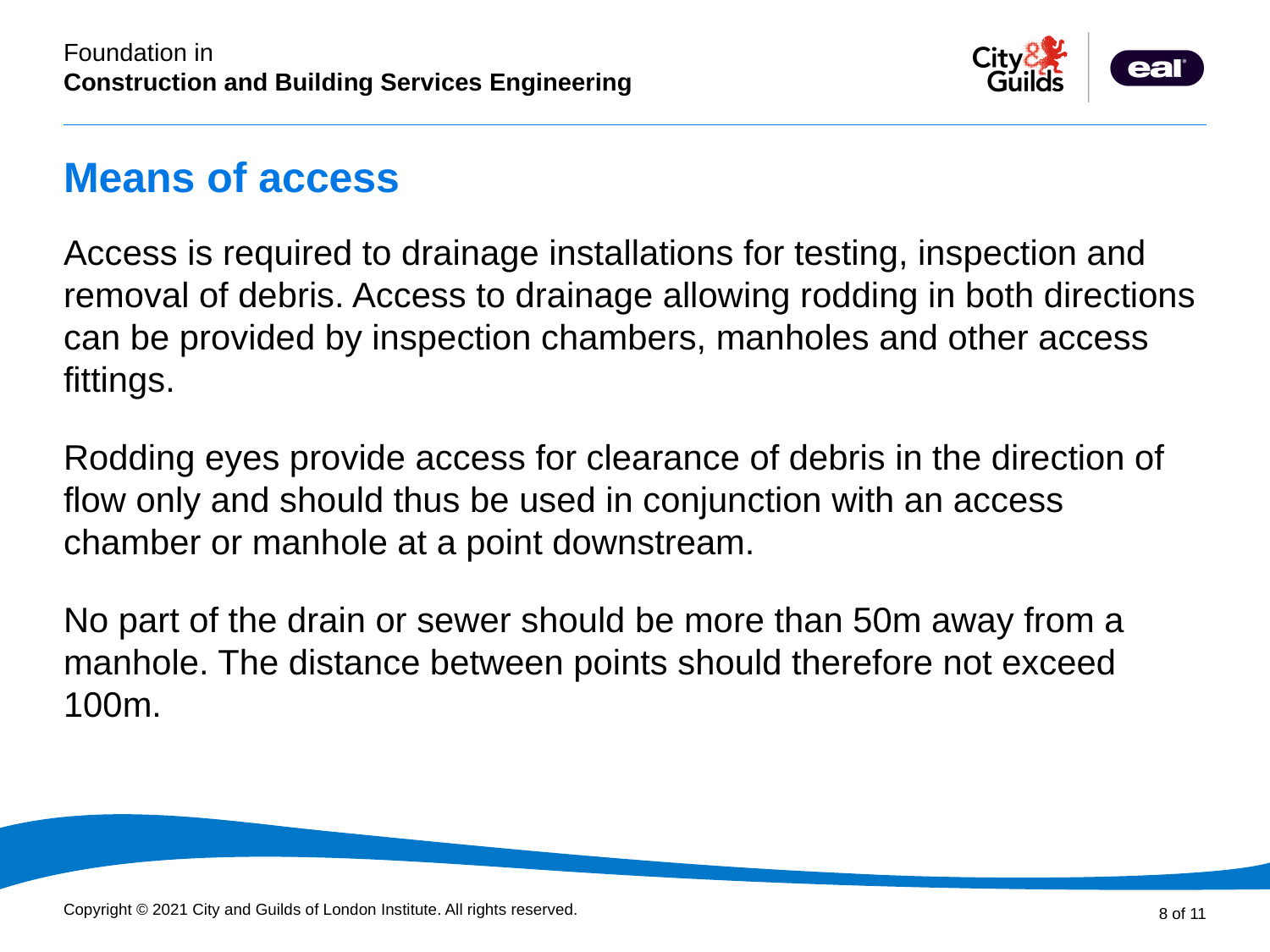

# Means of access

Access is required to drainage installations for testing, inspection and removal of debris. Access to drainage allowing rodding in both directions can be provided by inspection chambers, manholes and other access fittings.
Rodding eyes provide access for clearance of debris in the direction of flow only and should thus be used in conjunction with an access chamber or manhole at a point downstream.
No part of the drain or sewer should be more than 50m away from a manhole. The distance between points should therefore not exceed 100m.